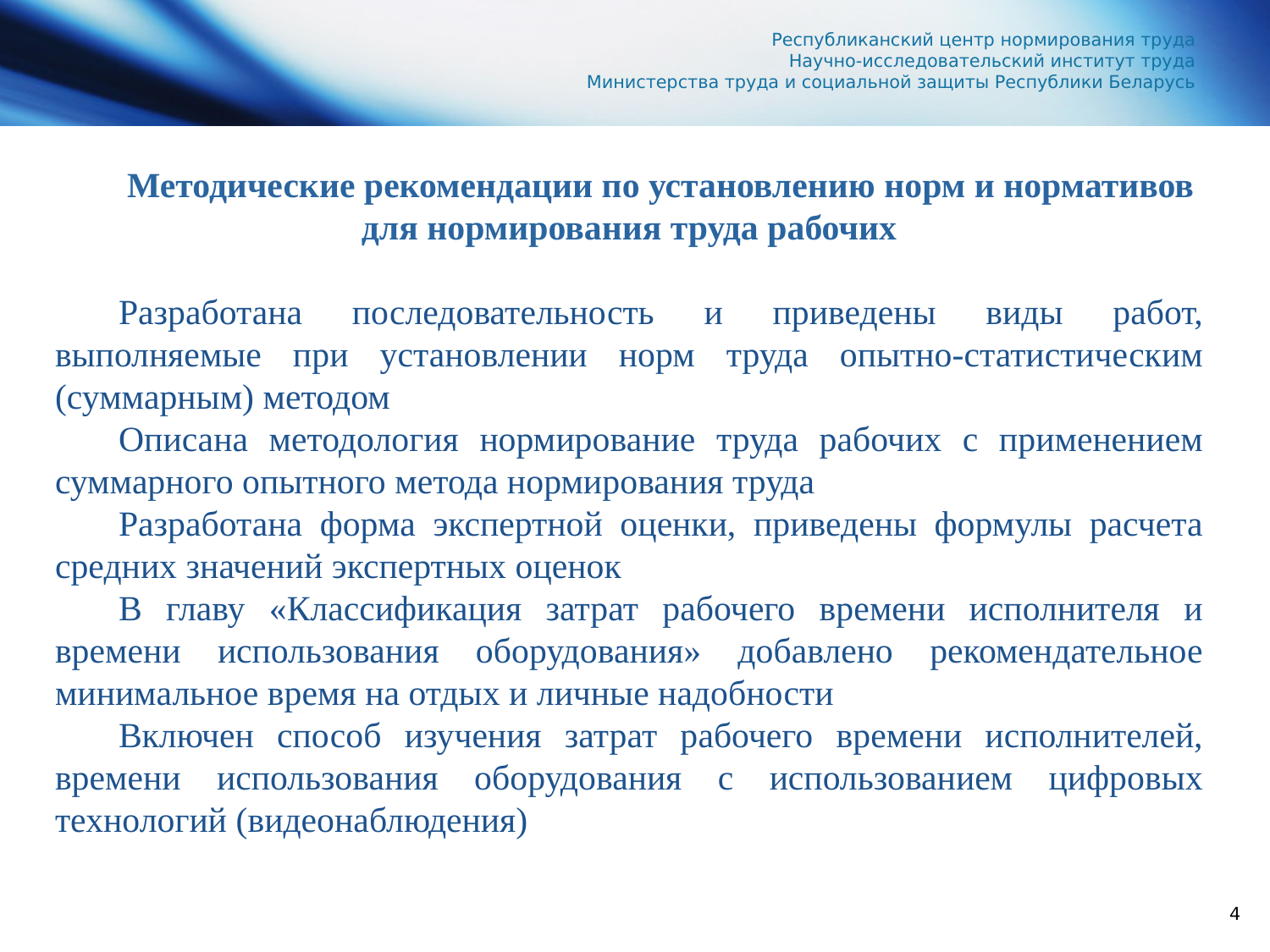

# Республиканский центр нормирования труда Научно-исследовательский институт труда Министерства труда и социальной защиты Республики Беларусь
Методические рекомендации по установлению норм и нормативов для нормирования труда рабочих

Разработана последовательность и приведены виды работ, выполняемые при установлении норм труда опытно-статистическим (суммарным) методом
Описана методология нормирование труда рабочих с применением суммарного опытного метода нормирования труда
Разработана форма экспертной оценки, приведены формулы расчета средних значений экспертных оценок
В главу «Классификация затрат рабочего времени исполнителя и времени использования оборудования» добавлено рекомендательное минимальное время на отдых и личные надобности
Включен способ изучения затрат рабочего времени исполнителей, времени использования оборудования с использованием цифровых технологий (видеонаблюдения)

4